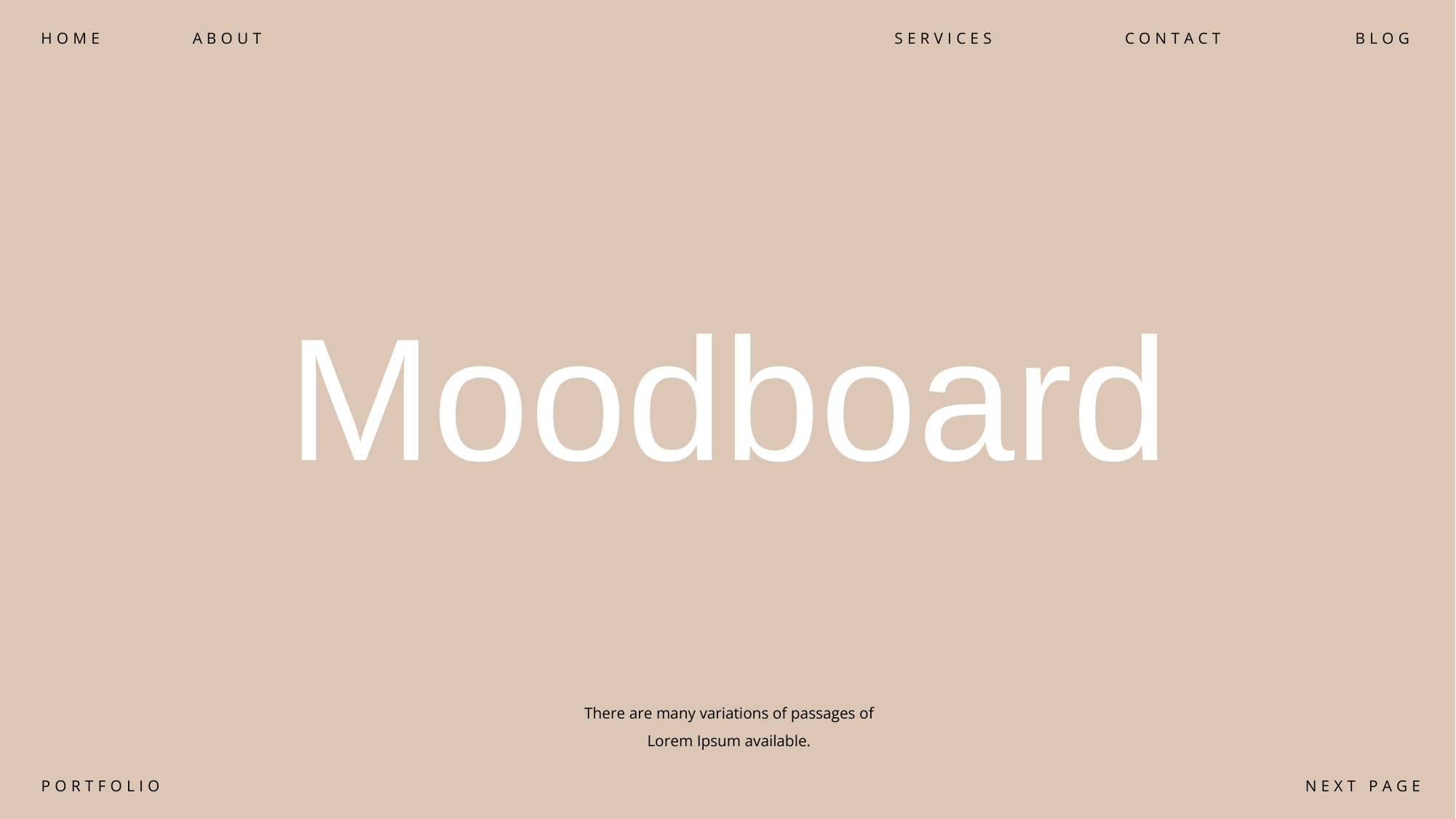

HOME
ABOUT
SERVICES
CONTACT
BLOG

Moodboard
There are many variations of passages of Lorem Ipsum available.
PORTFOLIO
NEXT PAGE